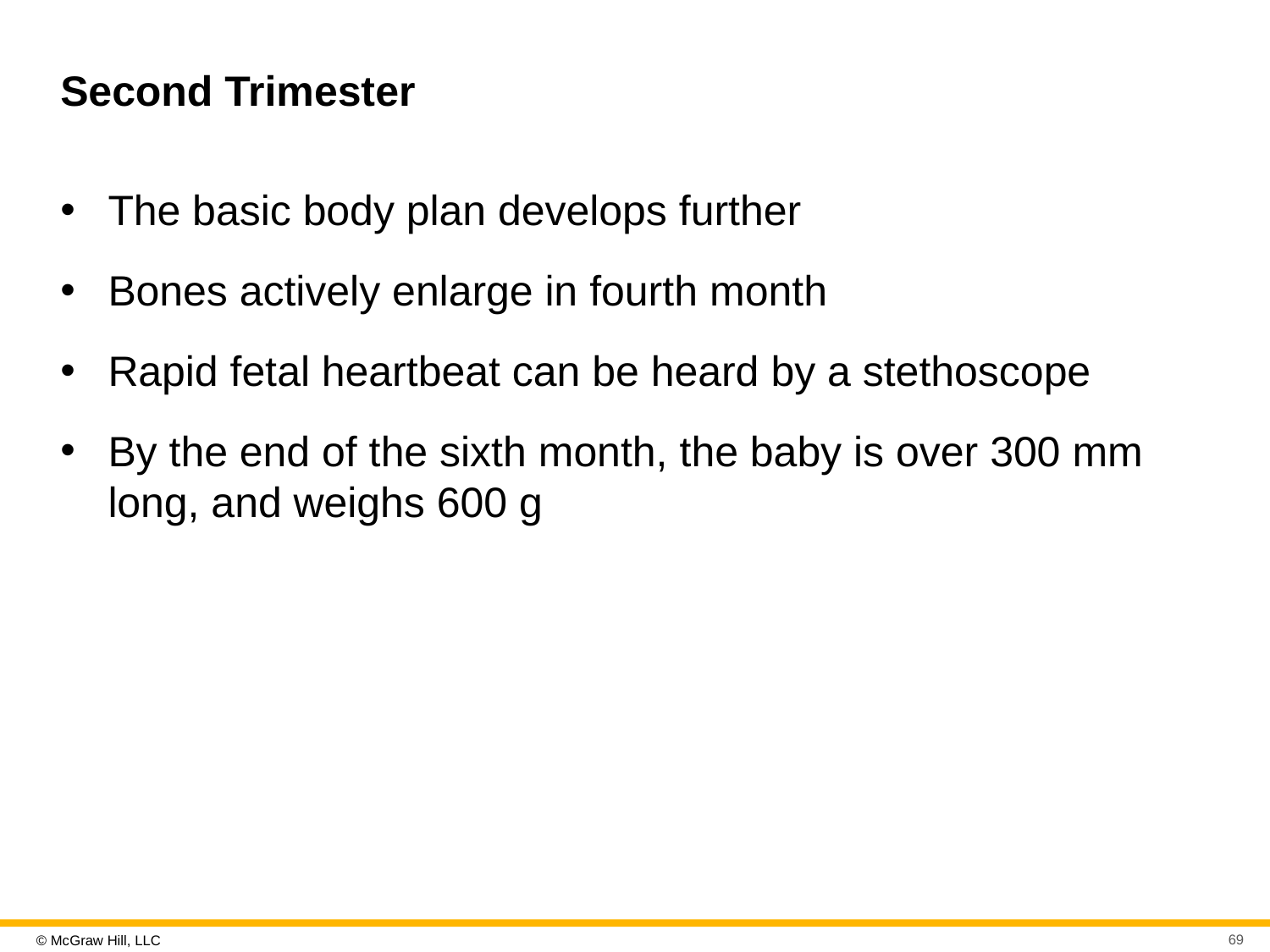

# Second Trimester
The basic body plan develops further
Bones actively enlarge in fourth month
Rapid fetal heartbeat can be heard by a stethoscope
By the end of the sixth month, the baby is over 300 mm long, and weighs 600 g
69